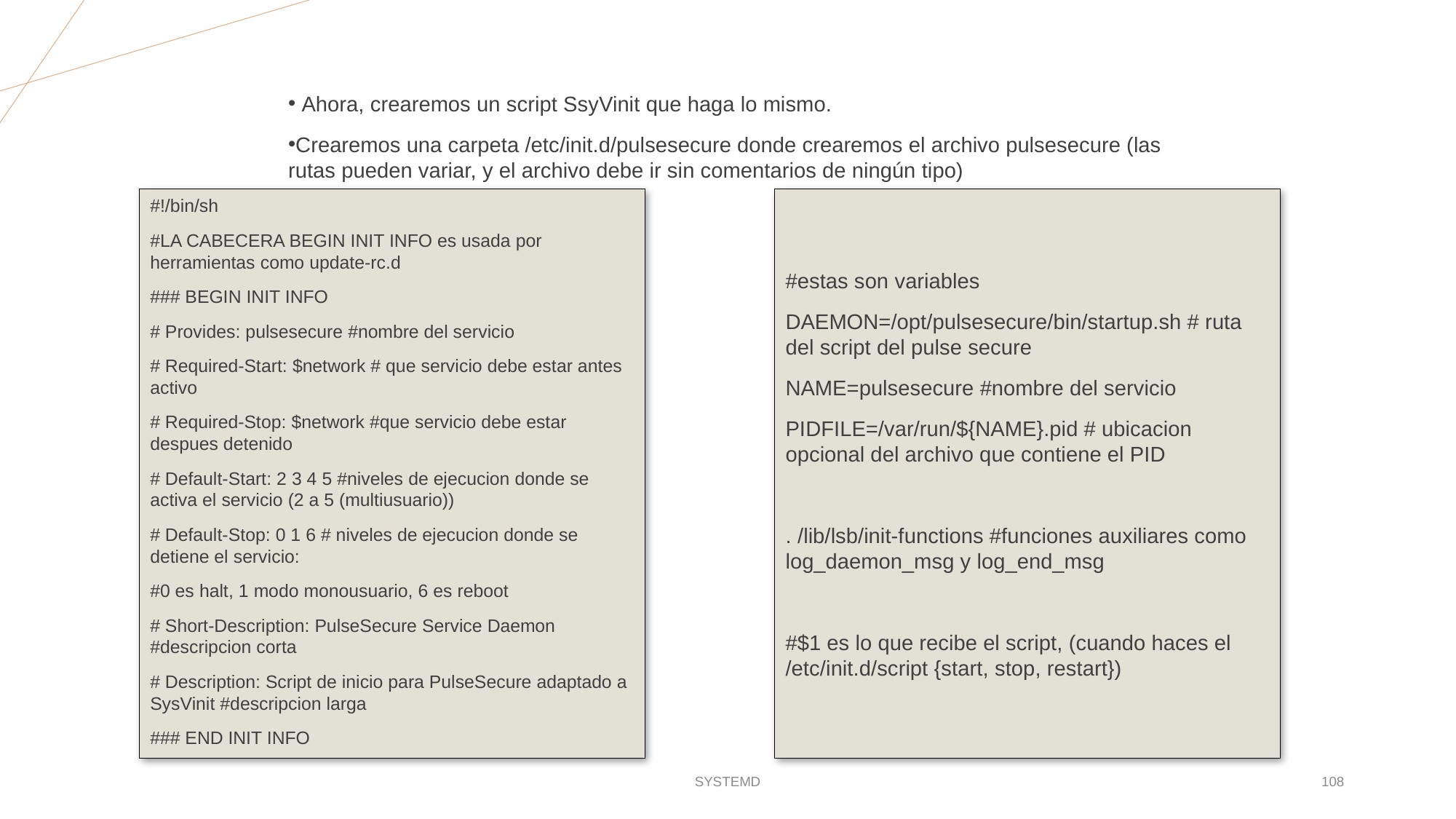

Ahora, crearemos un script SsyVinit que haga lo mismo.
Crearemos una carpeta /etc/init.d/pulsesecure donde crearemos el archivo pulsesecure (las rutas pueden variar, y el archivo debe ir sin comentarios de ningún tipo)

#estas son variables
DAEMON=/opt/pulsesecure/bin/startup.sh # ruta del script del pulse secure
NAME=pulsesecure #nombre del servicio
PIDFILE=/var/run/${NAME}.pid # ubicacion opcional del archivo que contiene el PID

. /lib/lsb/init-functions #funciones auxiliares como log_daemon_msg y log_end_msg

#$1 es lo que recibe el script, (cuando haces el /etc/init.d/script {start, stop, restart})
#!/bin/sh
#LA CABECERA BEGIN INIT INFO es usada por herramientas como update-rc.d
### BEGIN INIT INFO
# Provides: pulsesecure #nombre del servicio
# Required-Start: $network # que servicio debe estar antes activo
# Required-Stop: $network #que servicio debe estar despues detenido
# Default-Start: 2 3 4 5 #niveles de ejecucion donde se activa el servicio (2 a 5 (multiusuario))
# Default-Stop: 0 1 6 # niveles de ejecucion donde se detiene el servicio:
#0 es halt, 1 modo monousuario, 6 es reboot
# Short-Description: PulseSecure Service Daemon #descripcion corta
# Description: Script de inicio para PulseSecure adaptado a SysVinit #descripcion larga
### END INIT INFO

SYSTEMD
108